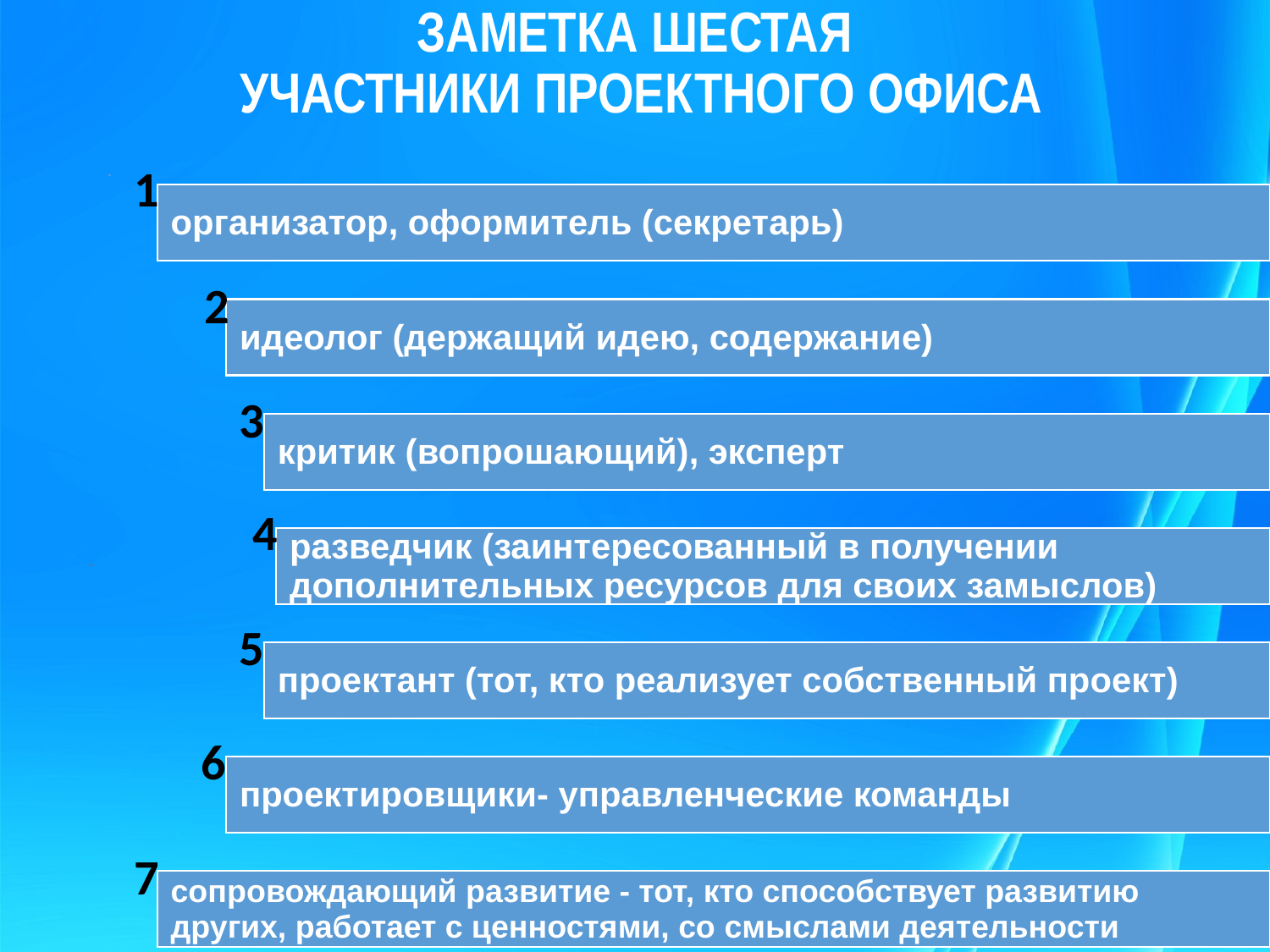

# ЗАМЕТКА ШЕСТАЯ УЧАСТНИКИ ПРОЕКТНОГО ОФИСА
организатор, оформитель (секретарь)
идеолог (держащий идею, содержание)
критик (вопрошающий), эксперт
разведчик (заинтересованный в получении дополнительных ресурсов для своих замыслов)
проектант (тот, кто реализует собственный проект)
проектировщики- управленческие команды
сопровождающий развитие - тот, кто способствует развитию других, работает с ценностями, со смыслами деятельности
1
2
3
4
5
6
7